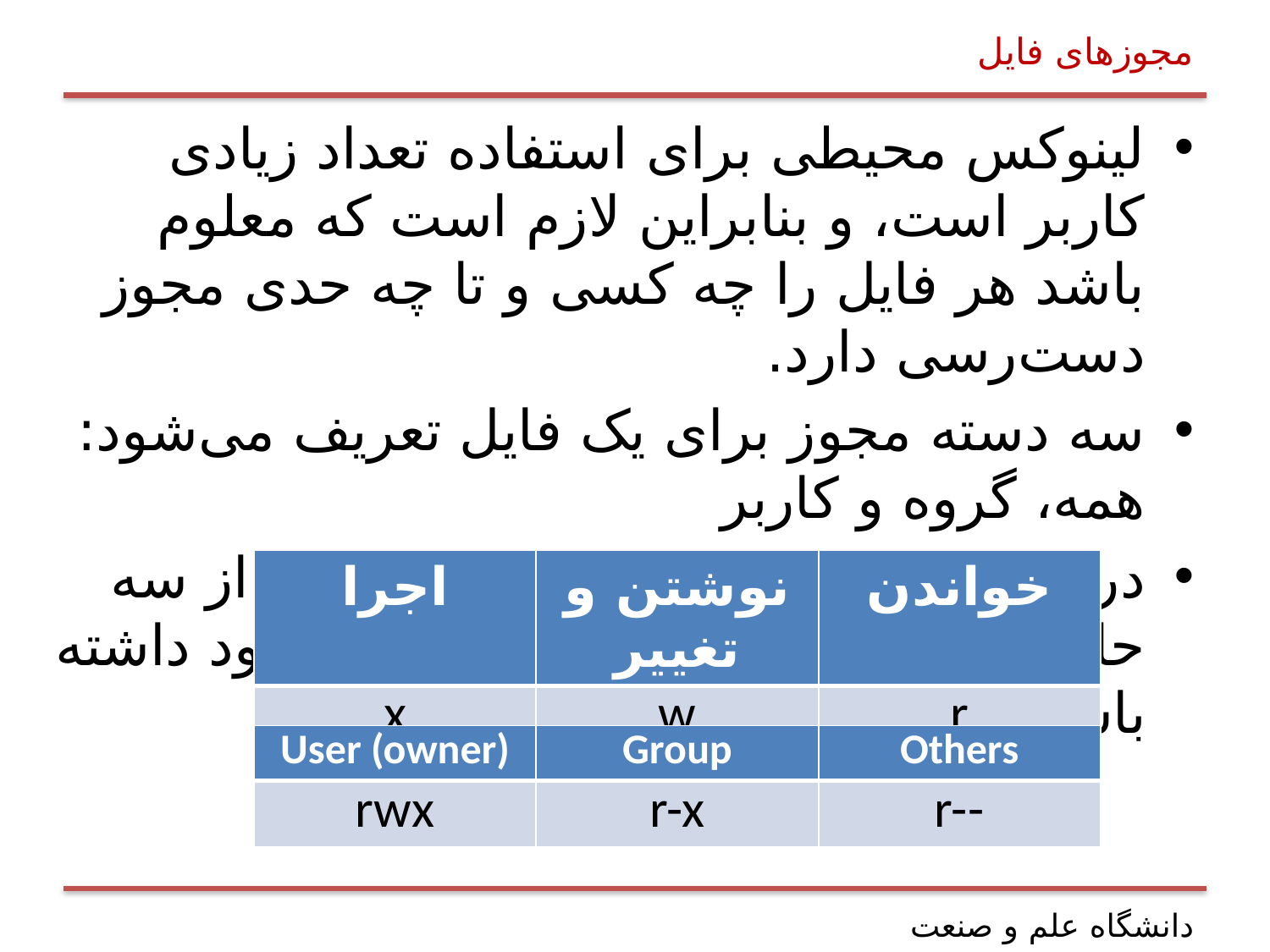

# مجوزهای فایل
لینوکس محیطی برای استفاده تعداد زیادی کاربر است، و بنابراین لازم است که معلوم باشد هر فایل را چه کسی و تا چه حدی مجوز دست‌رسی دارد.
سه دسته مجوز برای یک فایل تعریف می‌شود: همه، گروه و کاربر
در هر یک از سه دسته فوق‌الذکر، یکی از سه حالت دست‌رسی فوق ممکن است وجود داشته باشد
| اجرا | نوشتن و تغییر | خواندن |
| --- | --- | --- |
| x | w | r |
| User (owner) | Group | Others |
| --- | --- | --- |
| rwx | r-x | r-- |